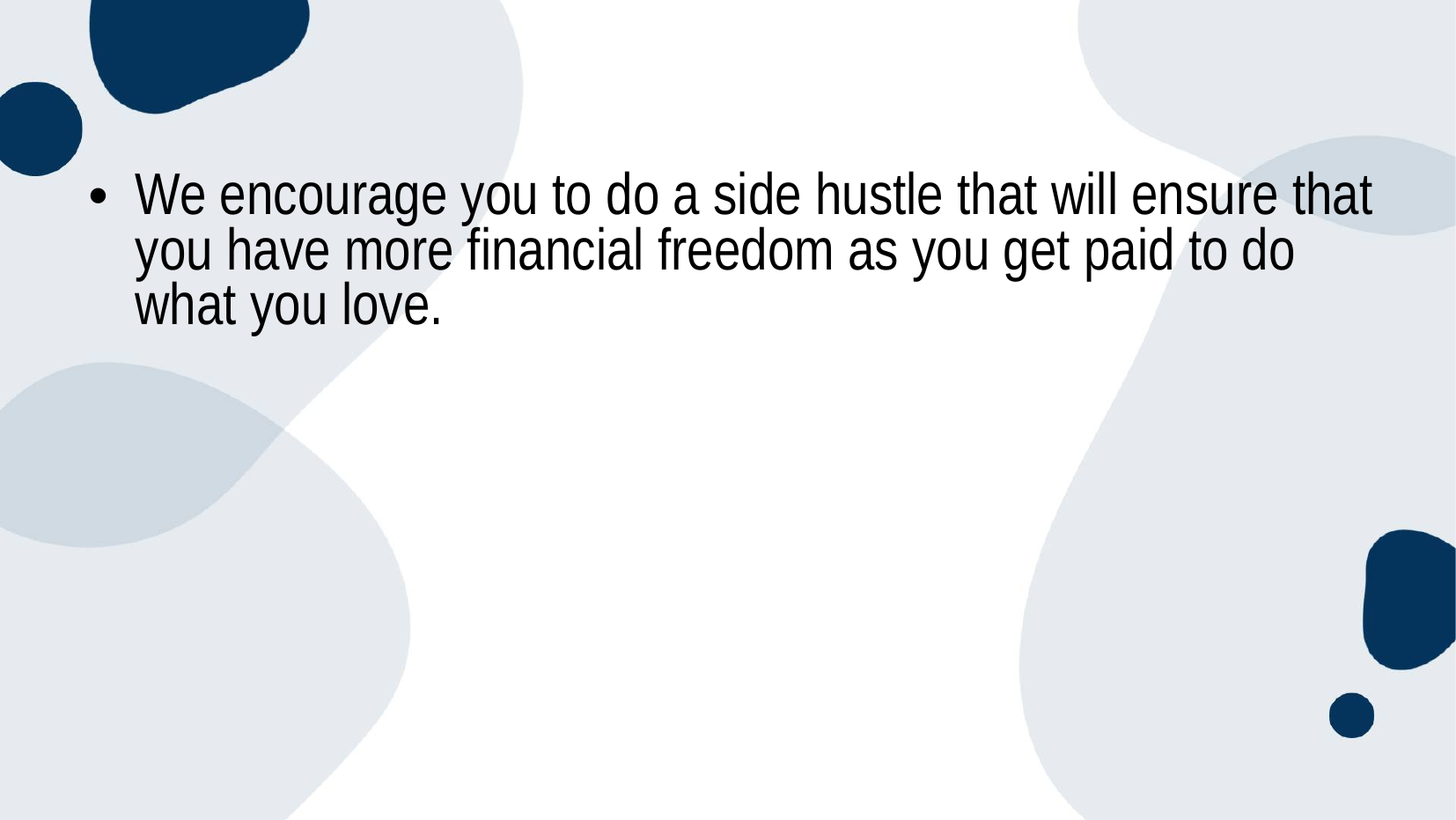

#
We encourage you to do a side hustle that will ensure that you have more financial freedom as you get paid to do what you love.